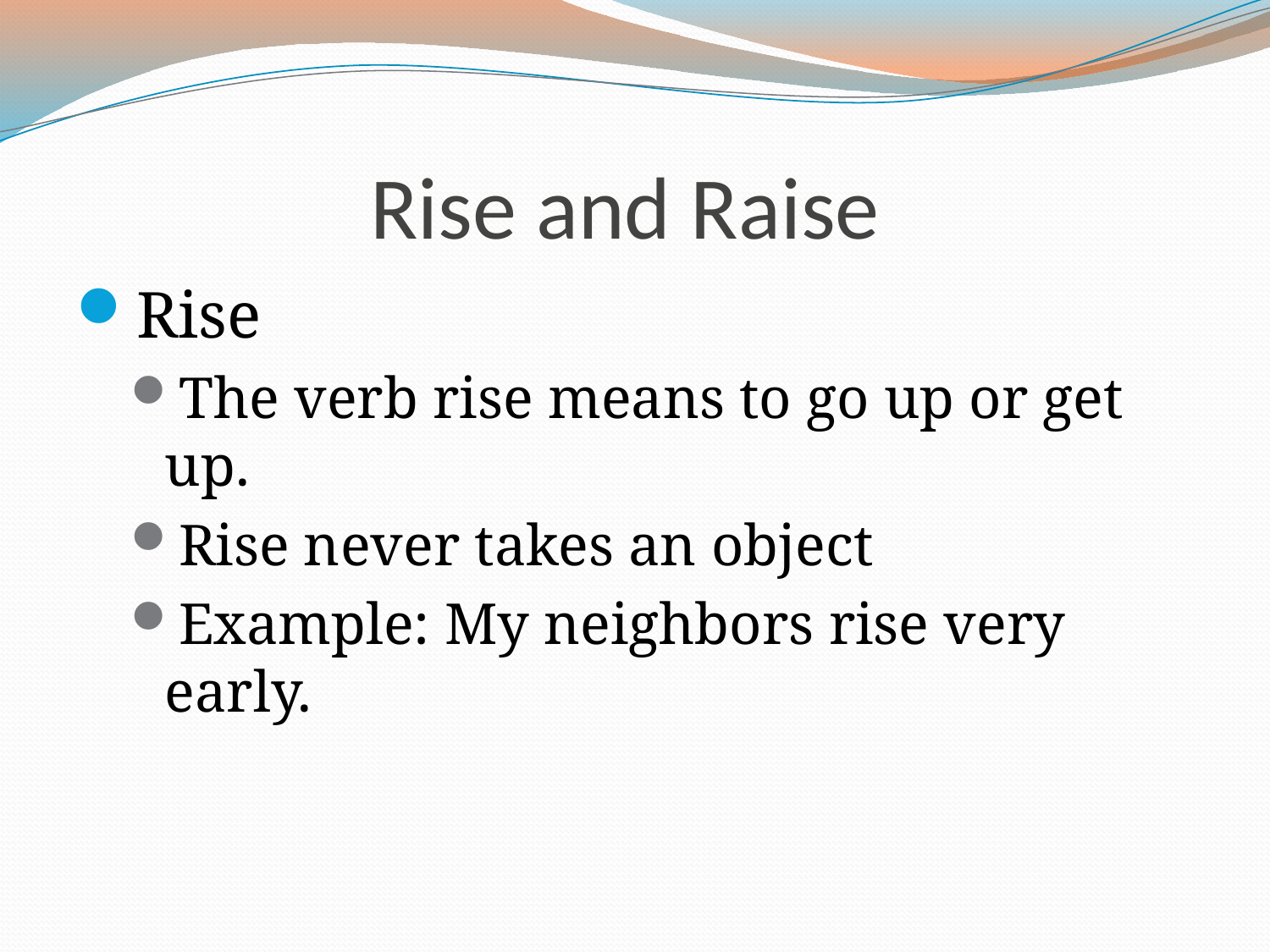

# Rise and Raise
Rise
The verb rise means to go up or get up.
Rise never takes an object
Example: My neighbors rise very early.